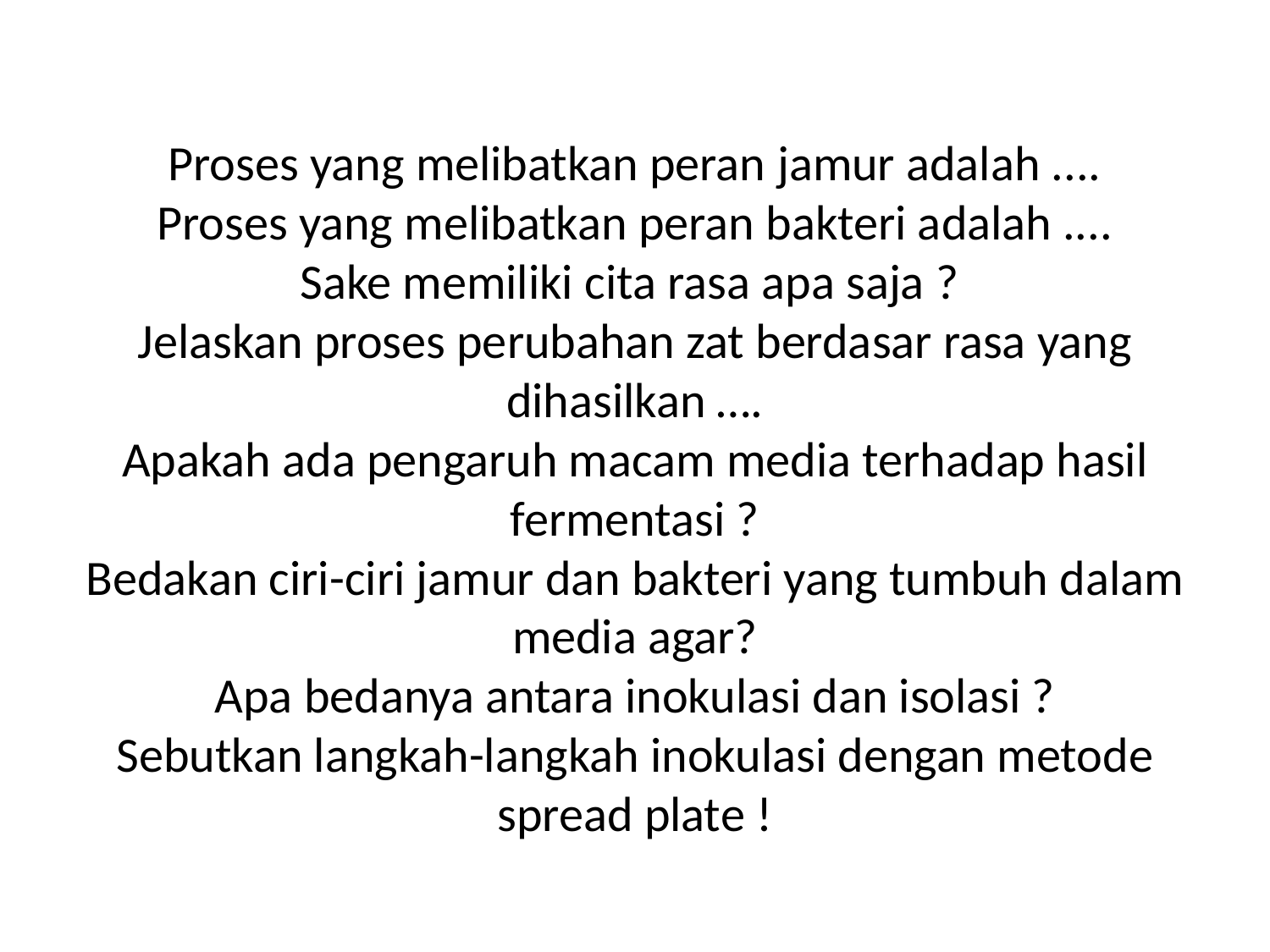

# Proses yang melibatkan peran jamur adalah .... Proses yang melibatkan peran bakteri adalah .... Sake memiliki cita rasa apa saja ? Jelaskan proses perubahan zat berdasar rasa yang dihasilkan …. Apakah ada pengaruh macam media terhadap hasil fermentasi ? Bedakan ciri-ciri jamur dan bakteri yang tumbuh dalam media agar? Apa bedanya antara inokulasi dan isolasi ? Sebutkan langkah-langkah inokulasi dengan metode spread plate !